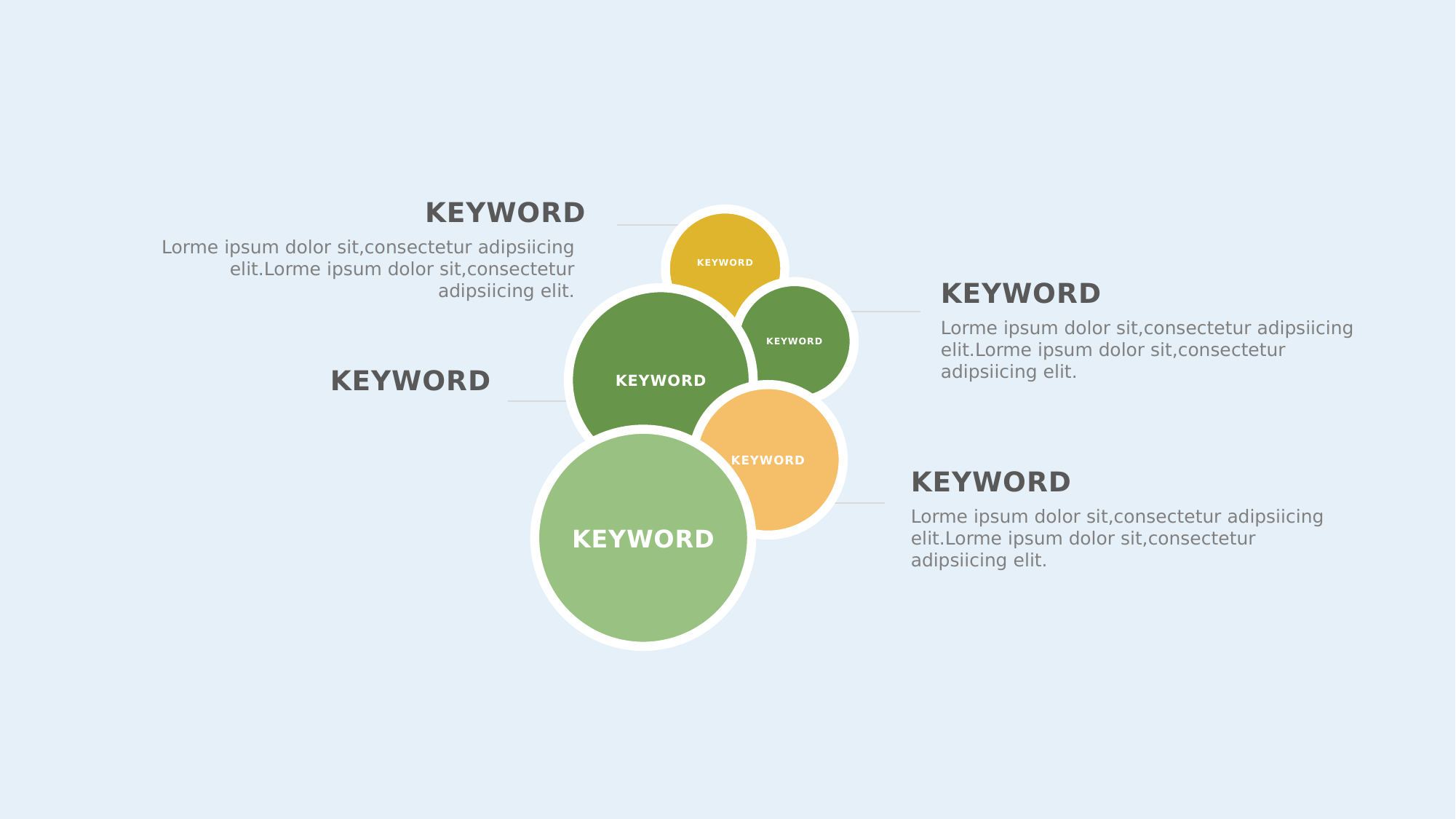

KEYWORD
KEYWORD
Lorme ipsum dolor sit,consectetur adipsiicing elit.Lorme ipsum dolor sit,consectetur adipsiicing elit.
KEYWORD
KEYWORD
KEYWORD
Lorme ipsum dolor sit,consectetur adipsiicing elit.Lorme ipsum dolor sit,consectetur adipsiicing elit.
KEYWORD
KEYWORD
KEYWORD
KEYWORD
Lorme ipsum dolor sit,consectetur adipsiicing elit.Lorme ipsum dolor sit,consectetur adipsiicing elit.